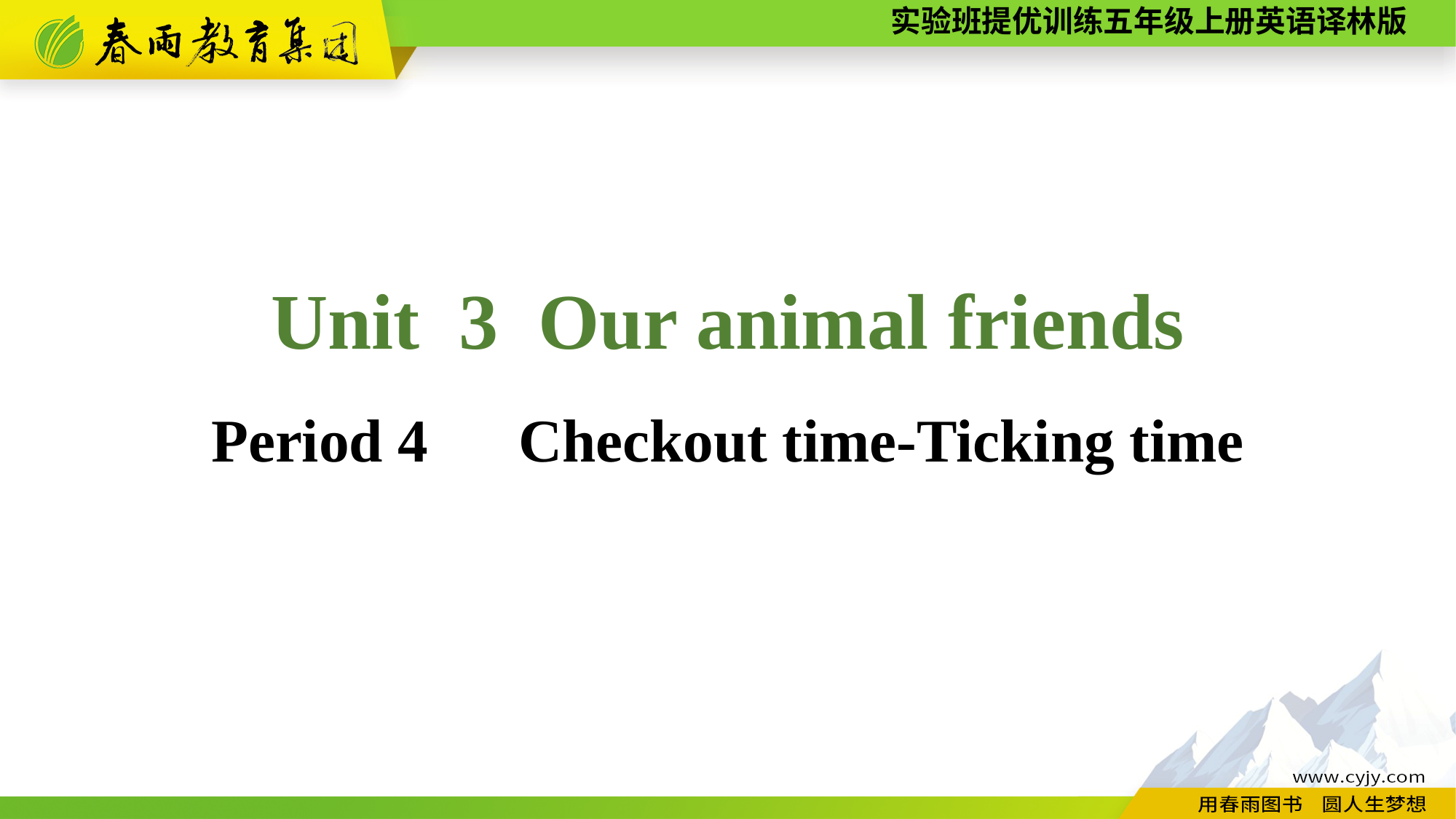

Unit  3  Our animal friends
Period 4　Checkout time-Ticking time